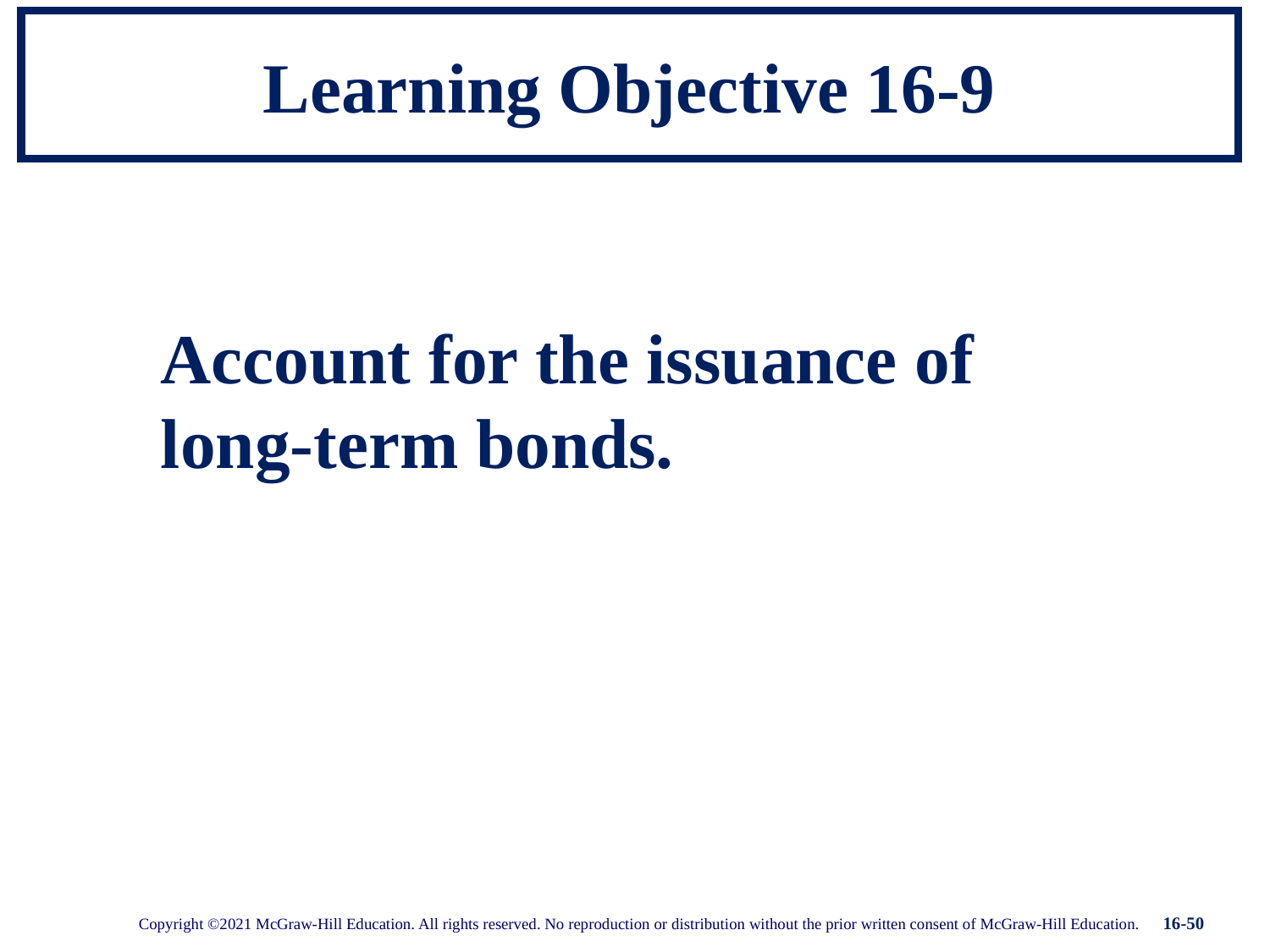

# Learning Objective 16-9

Account for the issuance of long-term bonds.

16-50
Copyright ©2021 McGraw-Hill Education. All rights reserved. No reproduction or distribution without the prior written consent of McGraw-Hill Education.